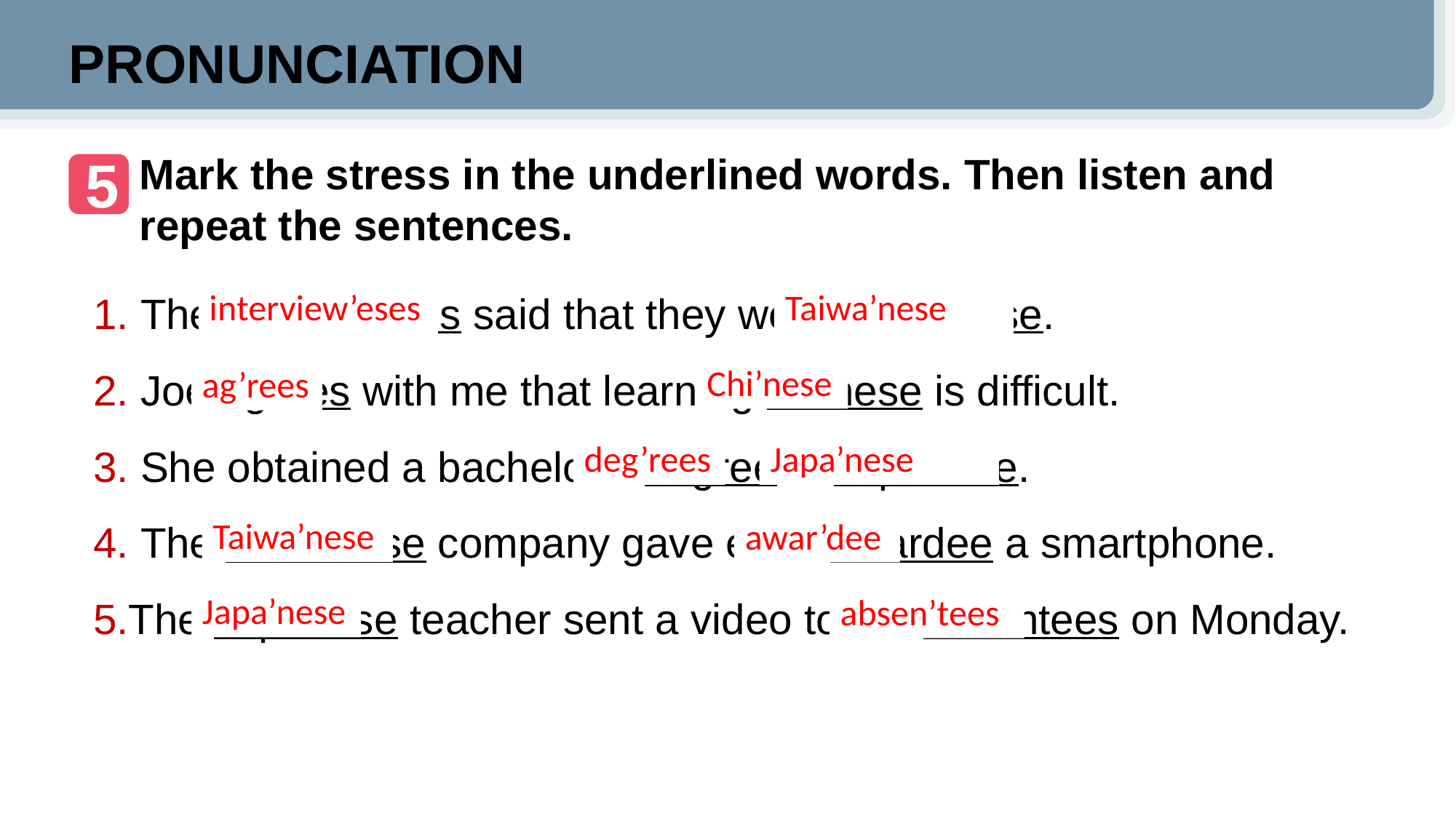

PRONUNCIATION
5
Mark the stress in the underlined words. Then listen and repeat the sentences.

 The interviewees said that they were Taiwanese.
 Joe agrees with me that learning Chinese is difficult.
 She obtained a bachelor’s degree in Japanese.
 The Taiwanese company gave each awardee a smartphone.
The Japanese teacher sent a video to the absentees on Monday.
Taiwa’nese
interview’eses
Chi’nese
ag’rees
Japa’nese
deg’rees
Taiwa’nese
awar’dee
Japa’nese
absen’tees